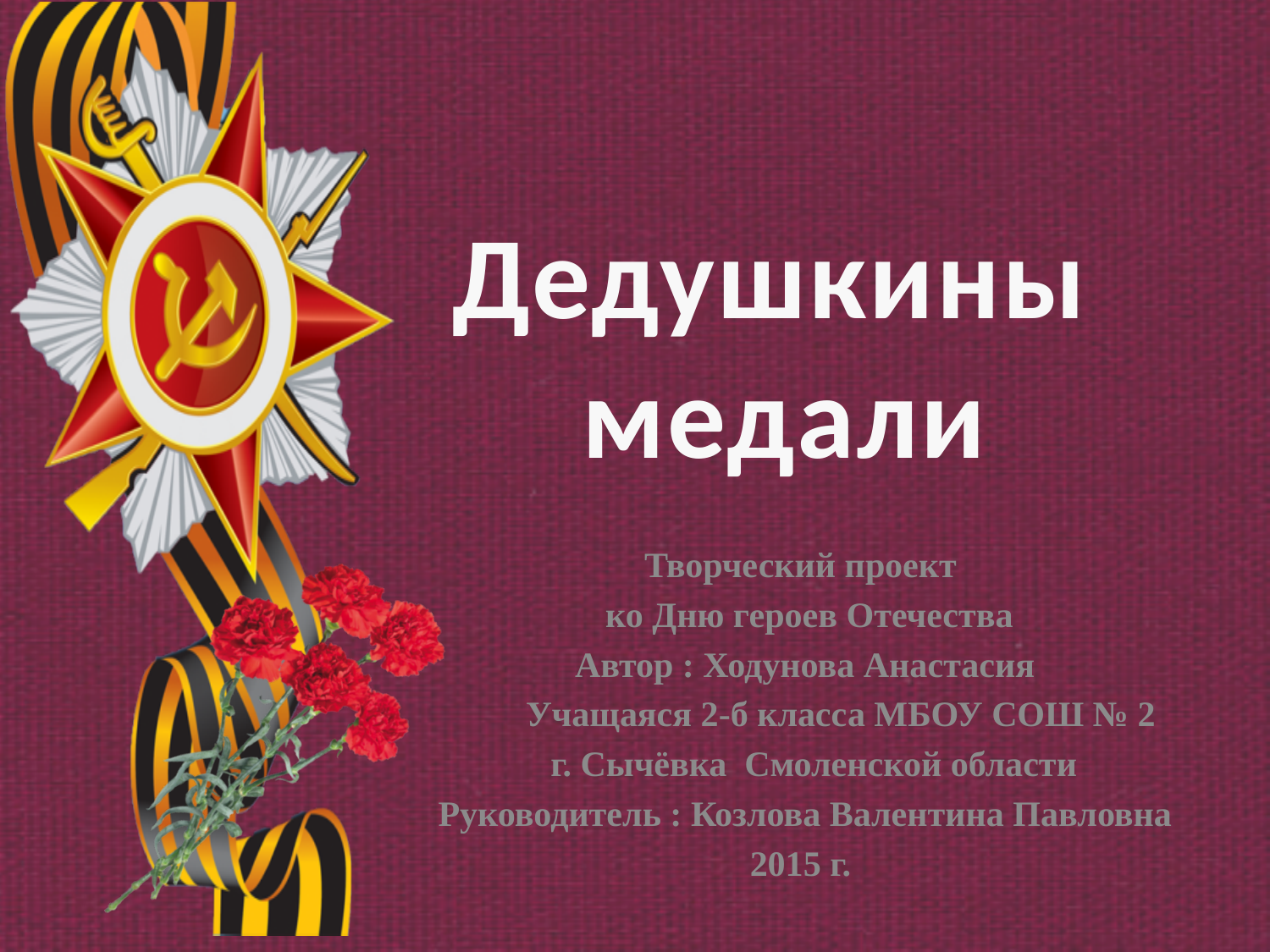

Дедушкины
медали
Творческий проект
 ко Дню героев Отечества
Автор : Ходунова Анастасия
           Учащаяся 2-б класса МБОУ СОШ № 2
  г. Сычёвка  Смоленской области
Руководитель : Козлова Валентина Павловна
2015 г.